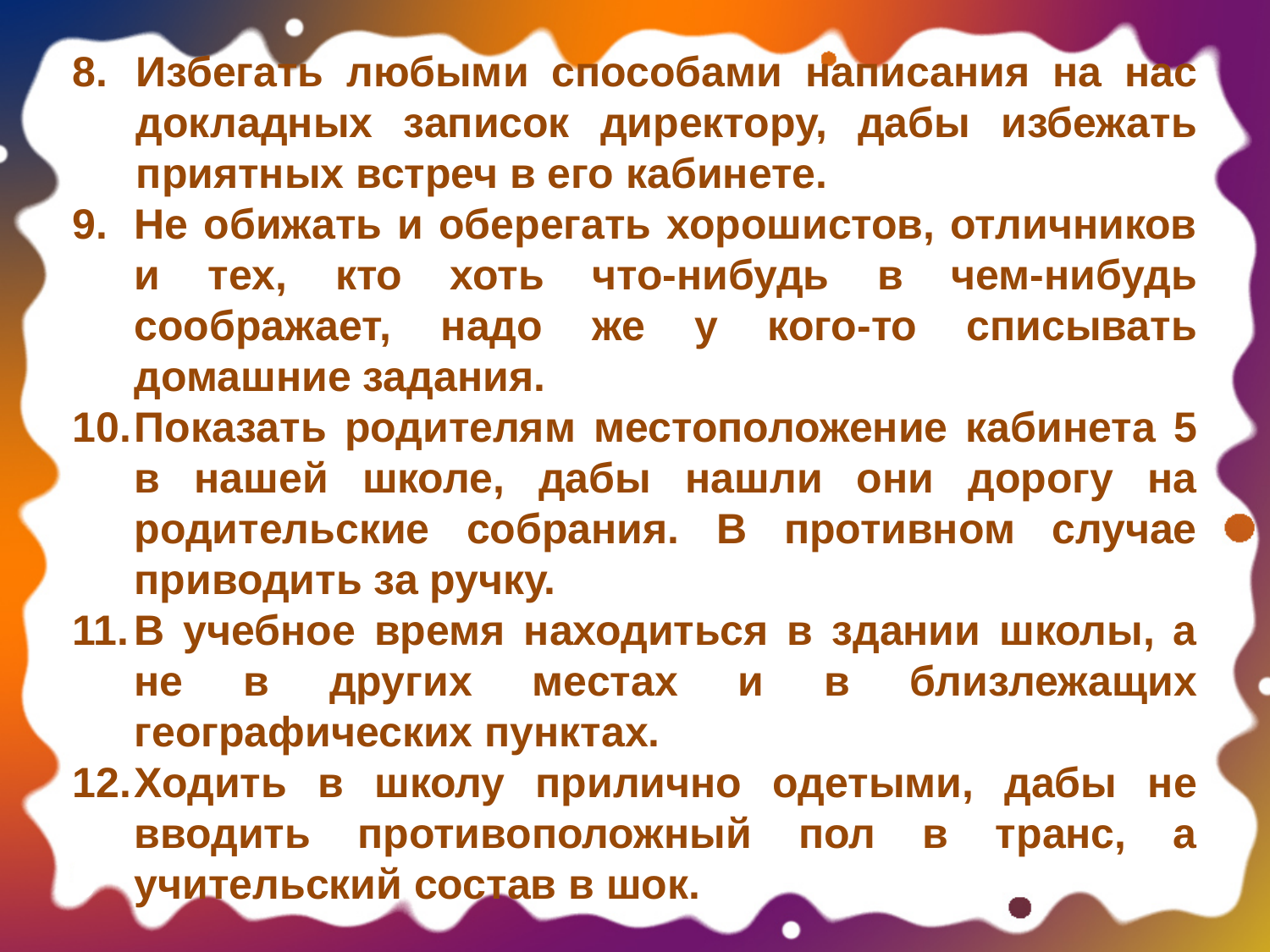

Избегать любыми способами написания на нас докладных записок директору, дабы избежать приятных встреч в его кабинете.
Не обижать и оберегать хорошистов, отличников и тех, кто хоть что-нибудь в чем-нибудь соображает, надо же у кого-то списывать домашние задания.
Показать родителям местоположение кабинета 5 в нашей школе, дабы нашли они дорогу на родительские собрания. В противном случае приводить за ручку.
В учебное время находиться в здании школы, а не в других местах и в близлежащих географических пунктах.
Ходить в школу прилично одетыми, дабы не вводить противоположный пол в транс, а учительский состав в шок.